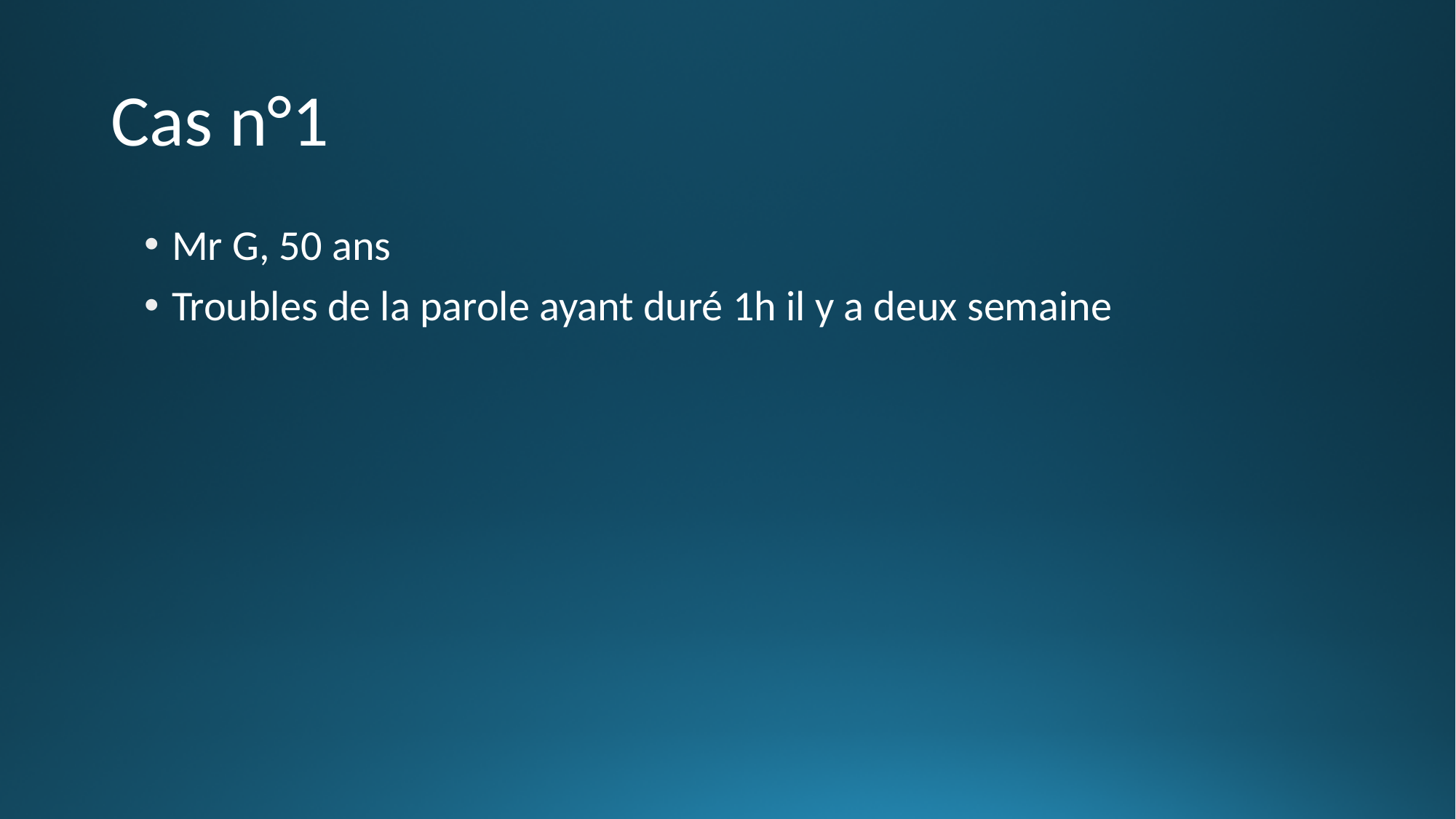

# Cas n°1
Mr G, 50 ans
Troubles de la parole ayant duré 1h il y a deux semaine